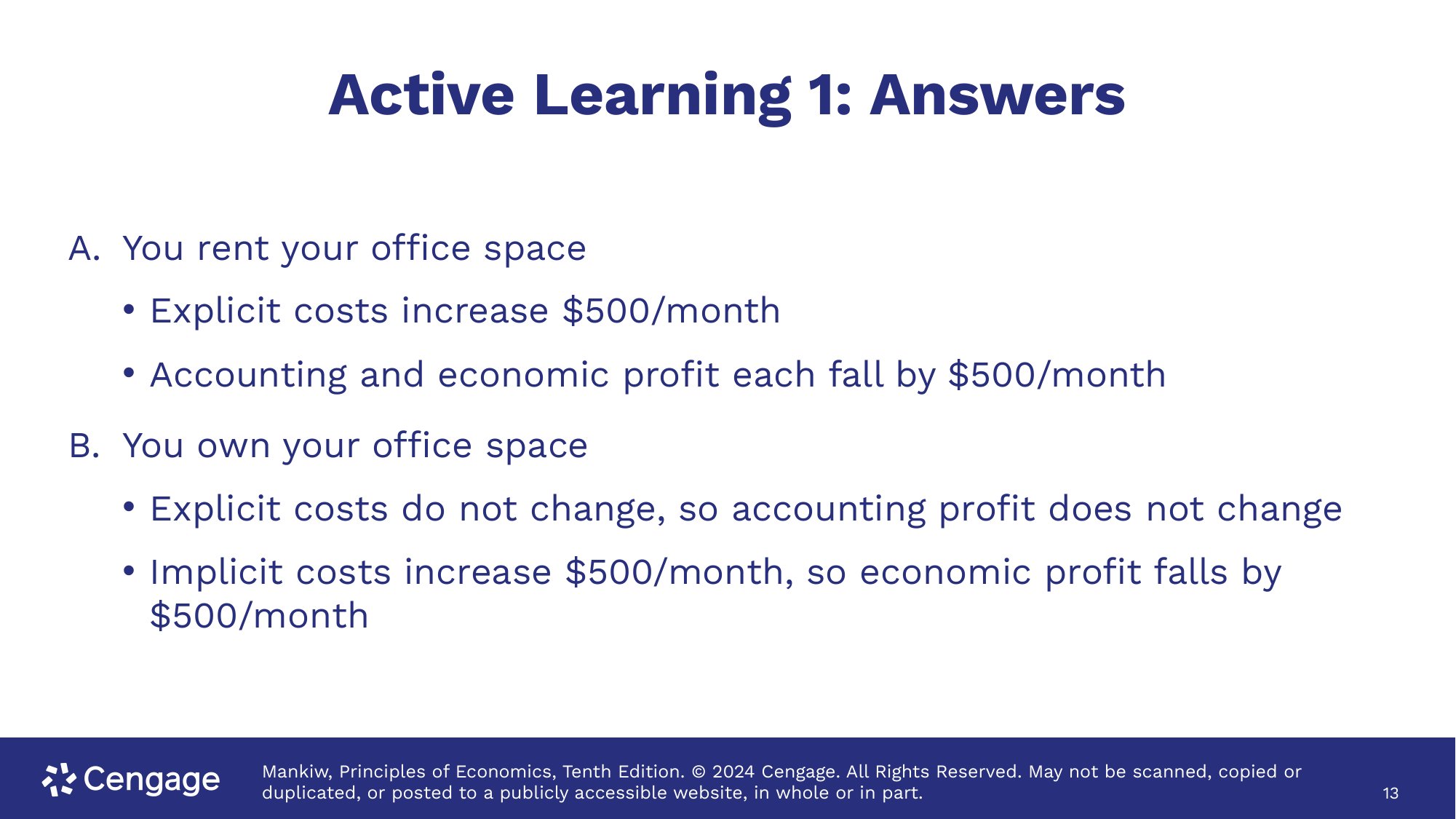

# Active Learning 1: Answers
You rent your office space
Explicit costs increase $500/month
Accounting and economic profit each fall by $500/month
You own your office space
Explicit costs do not change, so accounting profit does not change
Implicit costs increase $500/month, so economic profit falls by $500/month